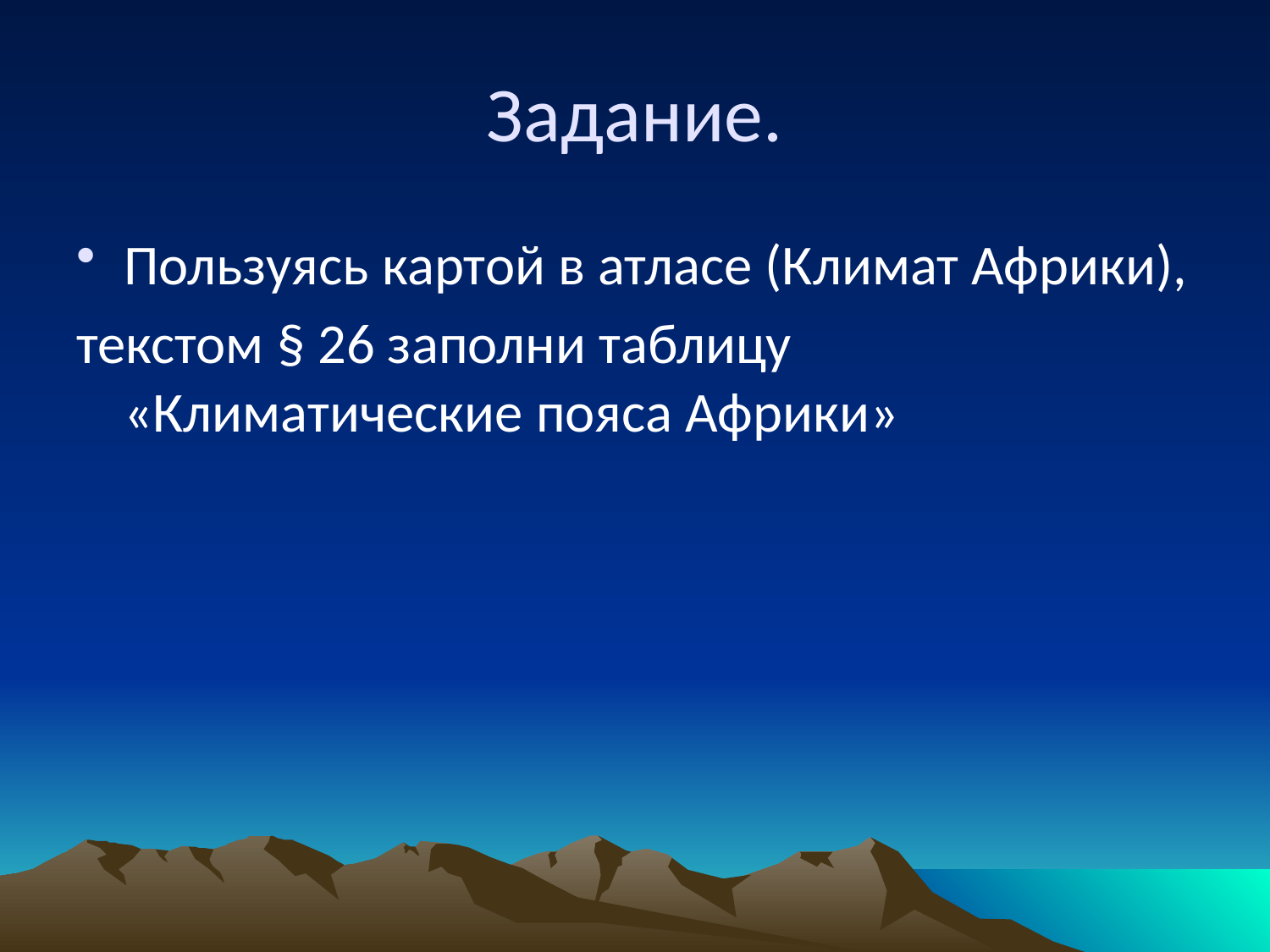

# Задание.
Пользуясь картой в атласе (Климат Африки),
текстом § 26 заполни таблицу «Климатические пояса Африки»